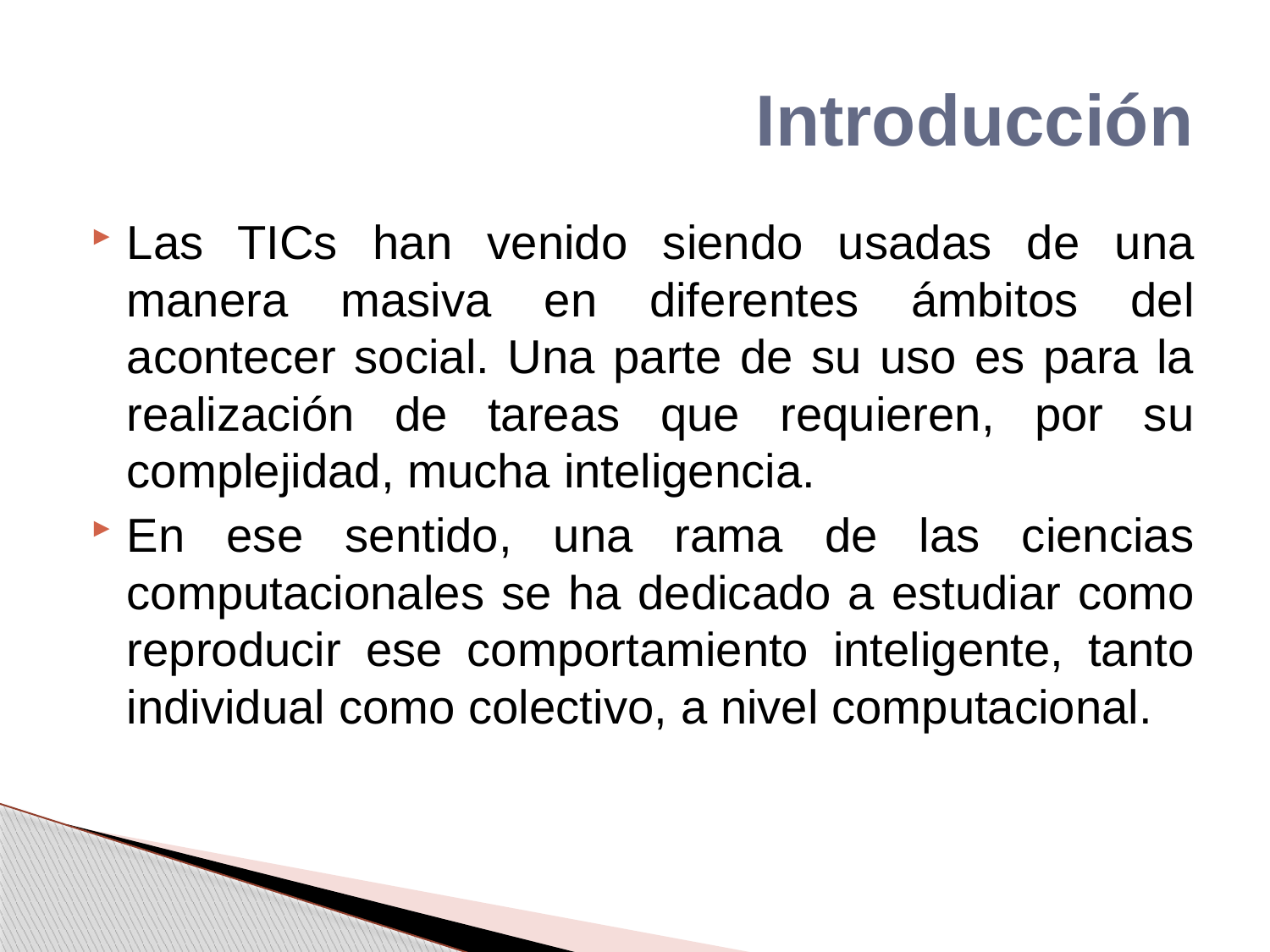

# Introducción
Las TICs han venido siendo usadas de una manera masiva en diferentes ámbitos del acontecer social. Una parte de su uso es para la realización de tareas que requieren, por su complejidad, mucha inteligencia.
En ese sentido, una rama de las ciencias computacionales se ha dedicado a estudiar como reproducir ese comportamiento inteligente, tanto individual como colectivo, a nivel computacional.